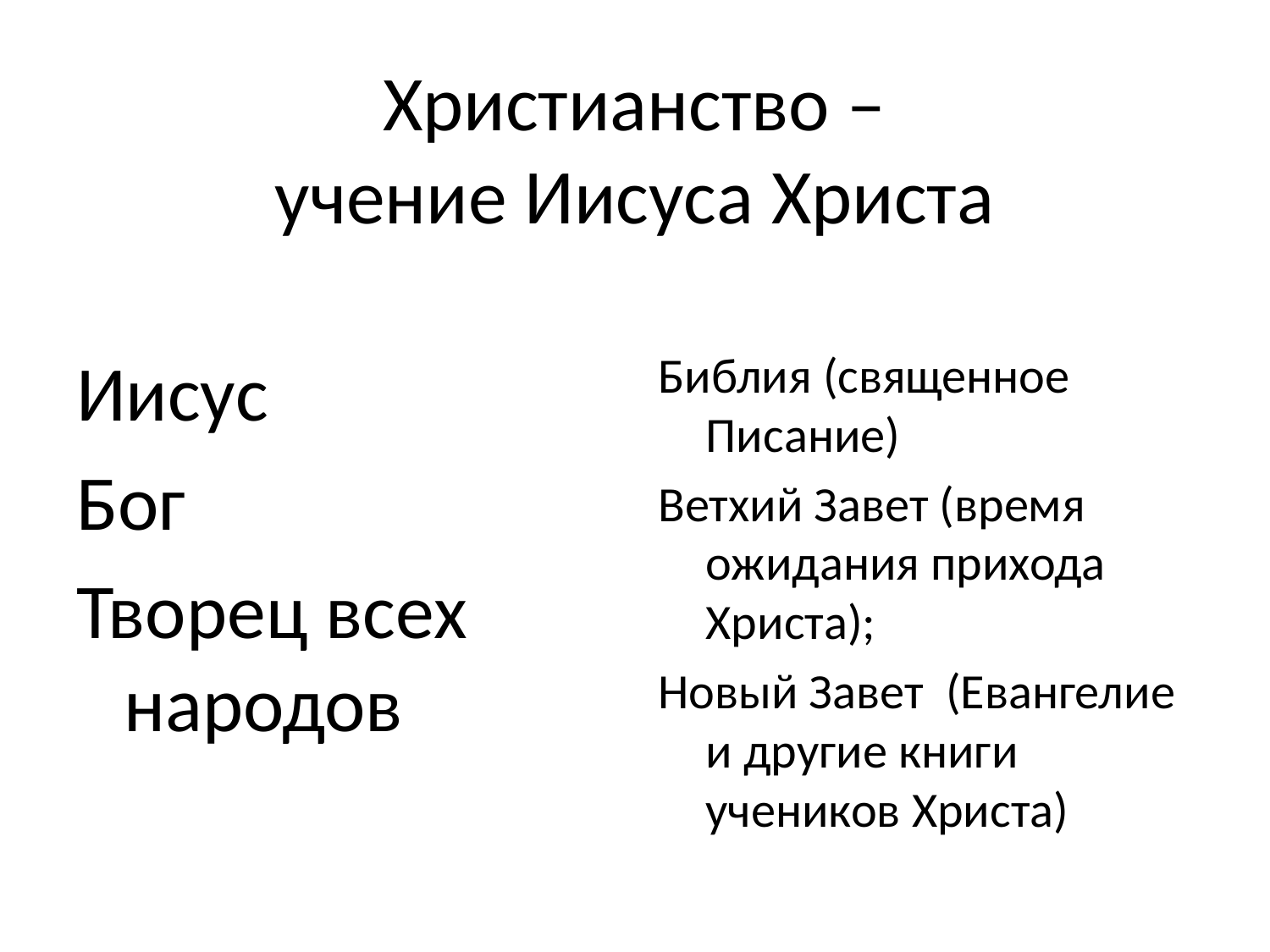

# Христианство – учение Иисуса Христа
Иисус
Бог
Творец всех народов
Библия (священное Писание)
Ветхий Завет (время ожидания прихода Христа);
Новый Завет  (Евангелие и другие книги учеников Христа)